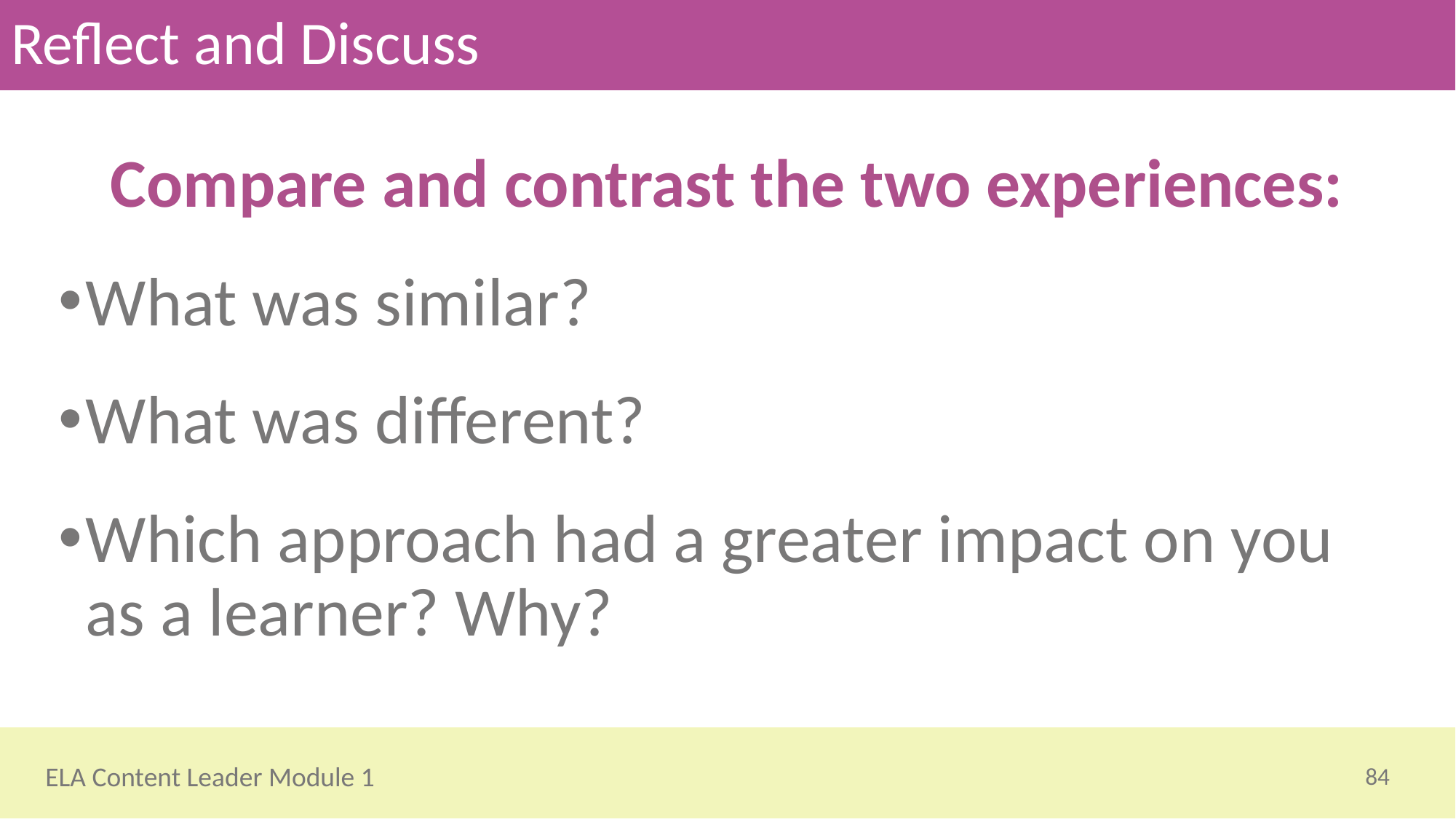

# Reflect and Discuss
Compare and contrast the two experiences:

What was similar?

What was different?

Which approach had a greater impact on you as a learner? Why?
84